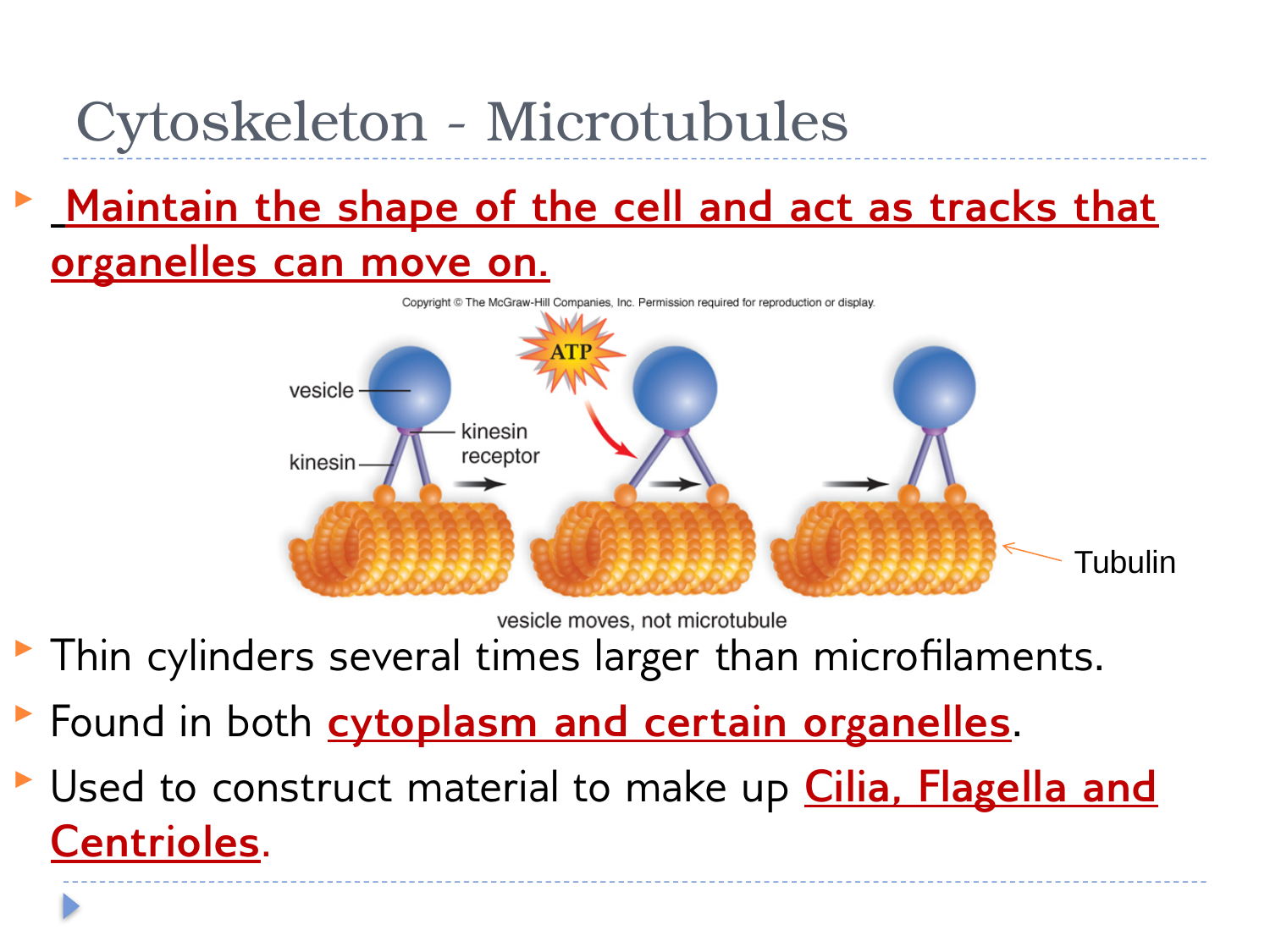

# Cytoskeleton - Microtubules
 Maintain the shape of the cell and act as tracks that organelles can move on.

Thin cylinders several times larger than microfilaments.
Found in both cytoplasm and certain organelles.
Used to construct material to make up Cilia, Flagella and Centrioles.

Tubulin